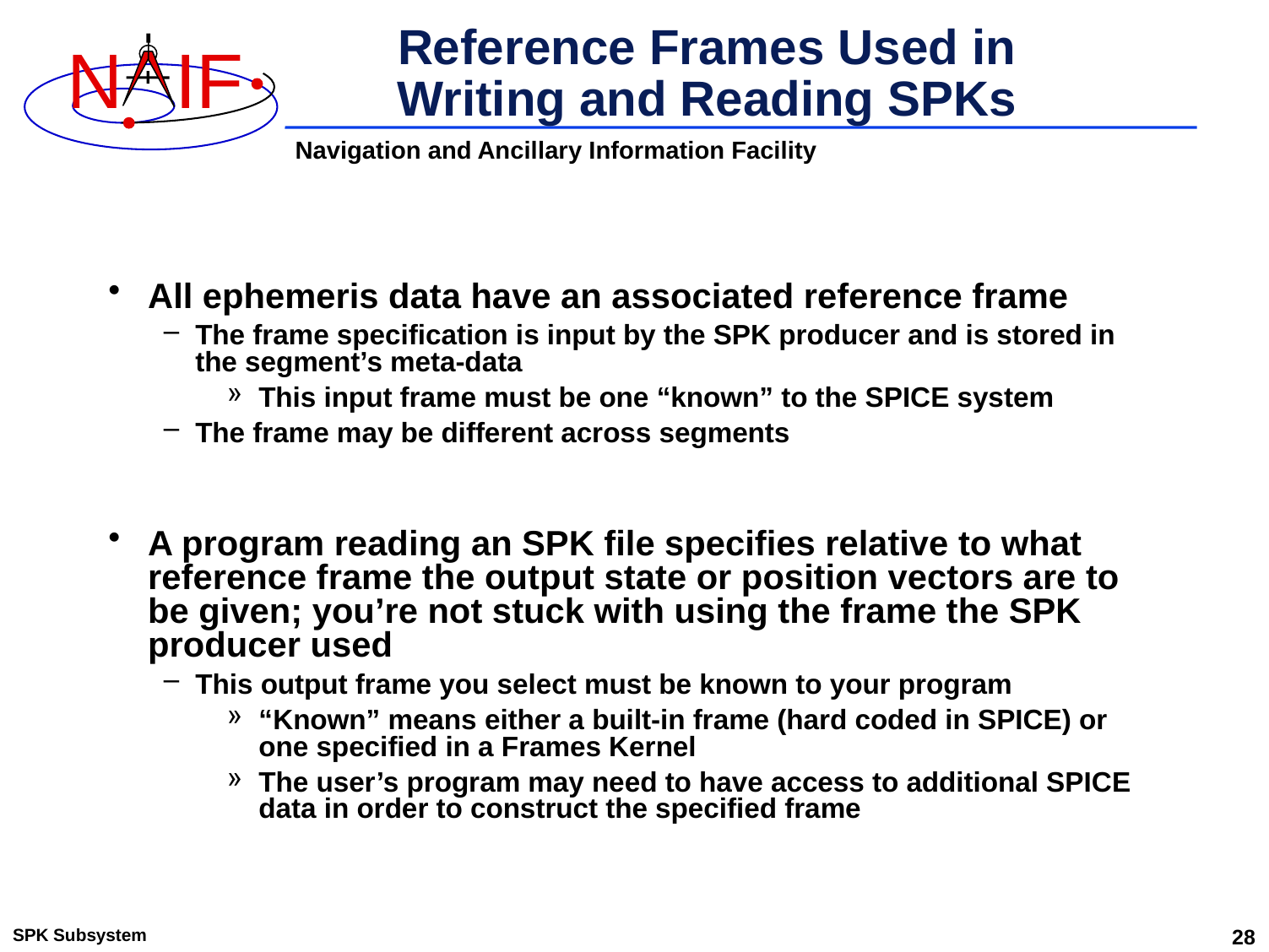

# Reference Frames Used in Writing and Reading SPKs
All ephemeris data have an associated reference frame
The frame specification is input by the SPK producer and is stored in the segment’s meta-data
This input frame must be one “known” to the SPICE system
The frame may be different across segments

A program reading an SPK file specifies relative to what reference frame the output state or position vectors are to be given; you’re not stuck with using the frame the SPK producer used
This output frame you select must be known to your program
“Known” means either a built-in frame (hard coded in SPICE) or one specified in a Frames Kernel
The user’s program may need to have access to additional SPICE data in order to construct the specified frame
SPK Subsystem
28